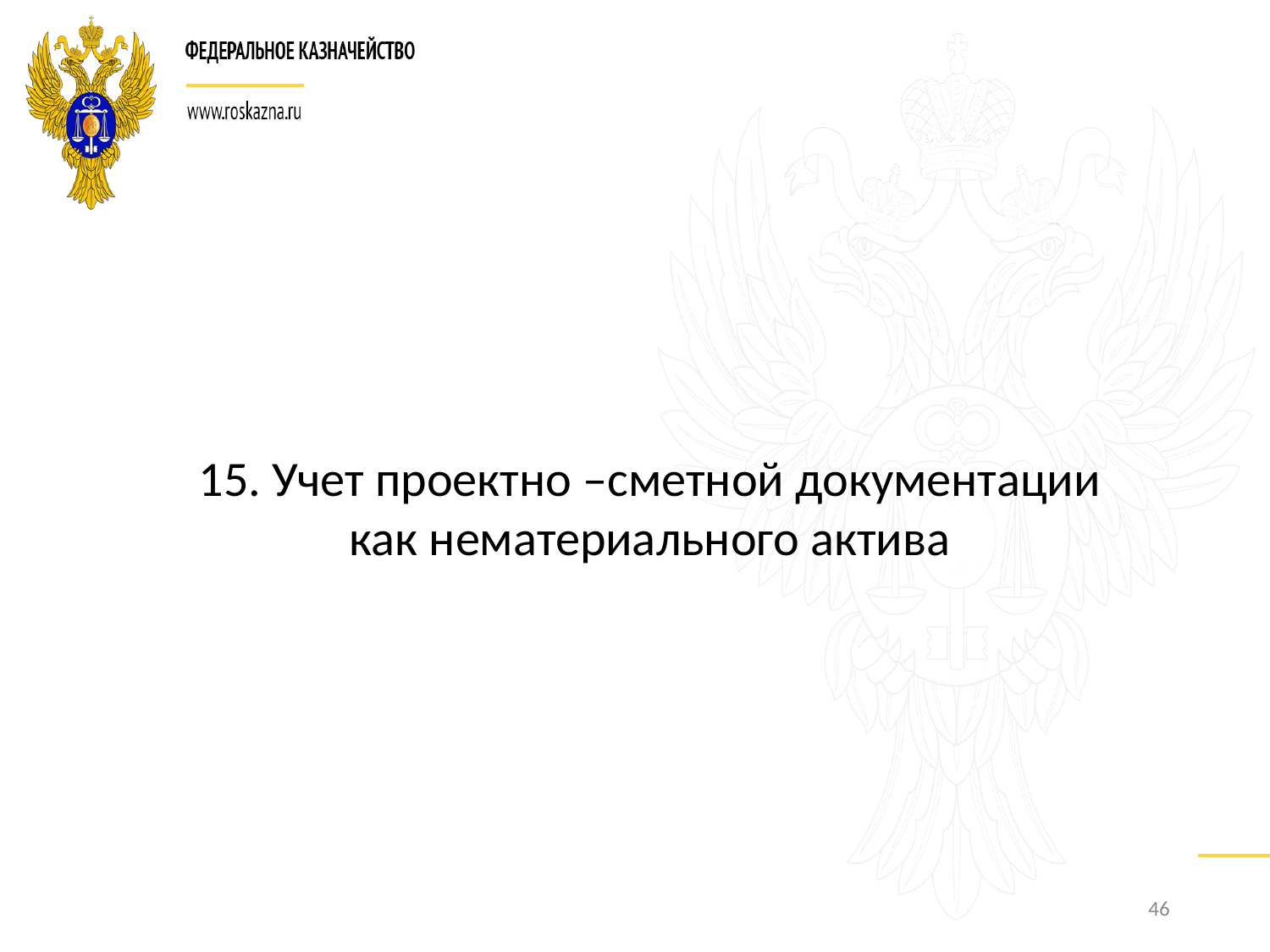

15. Учет проектно –сметной документации как нематериального актива
46